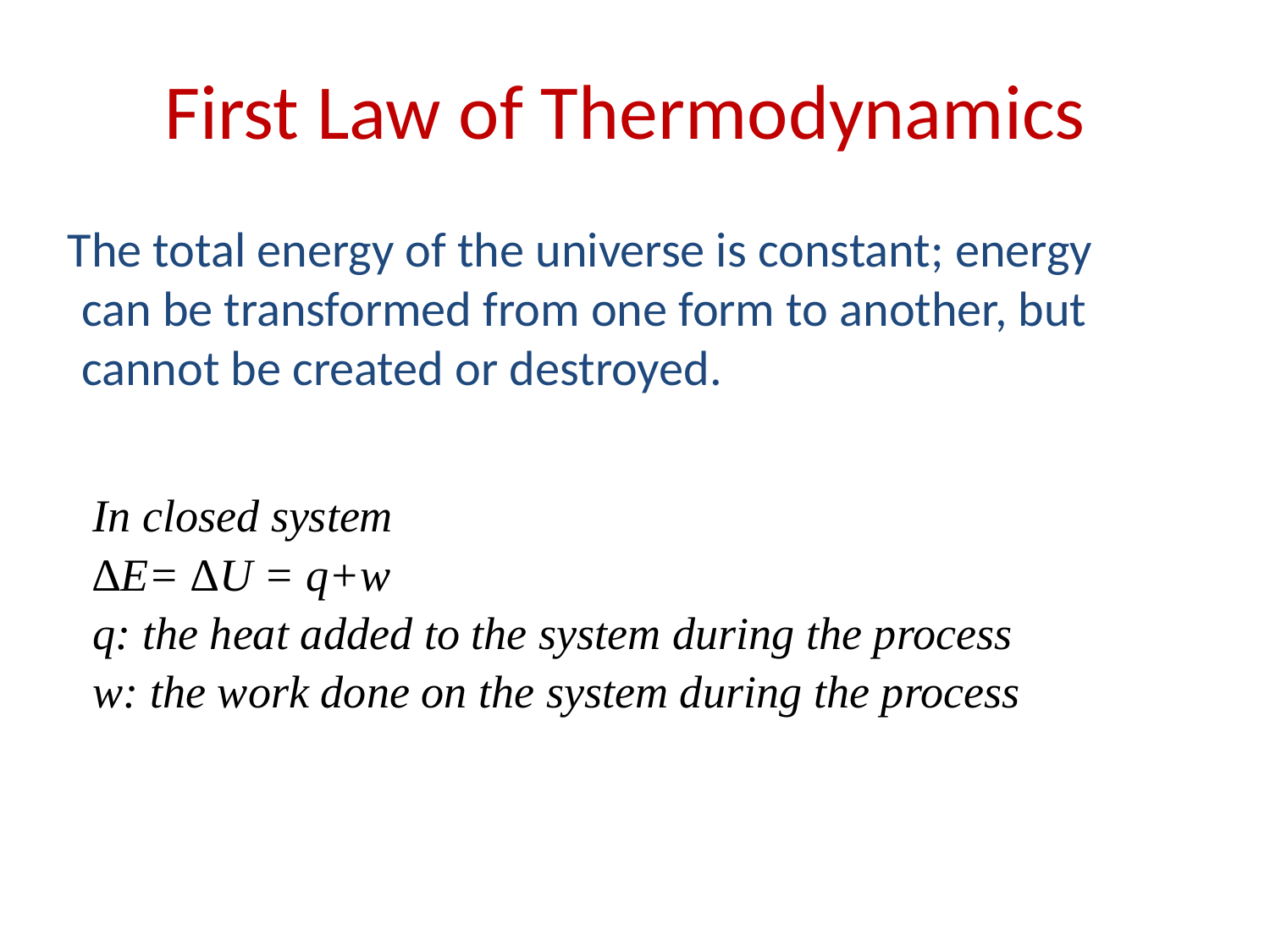

# First Law of Thermodynamics
   The total energy of the universe is constant; energy can be transformed from one form to another, but cannot be created or destroyed.

In closed system
∆E= ∆U = q+w
q: the heat added to the system during the process
w: the work done on the system during the process